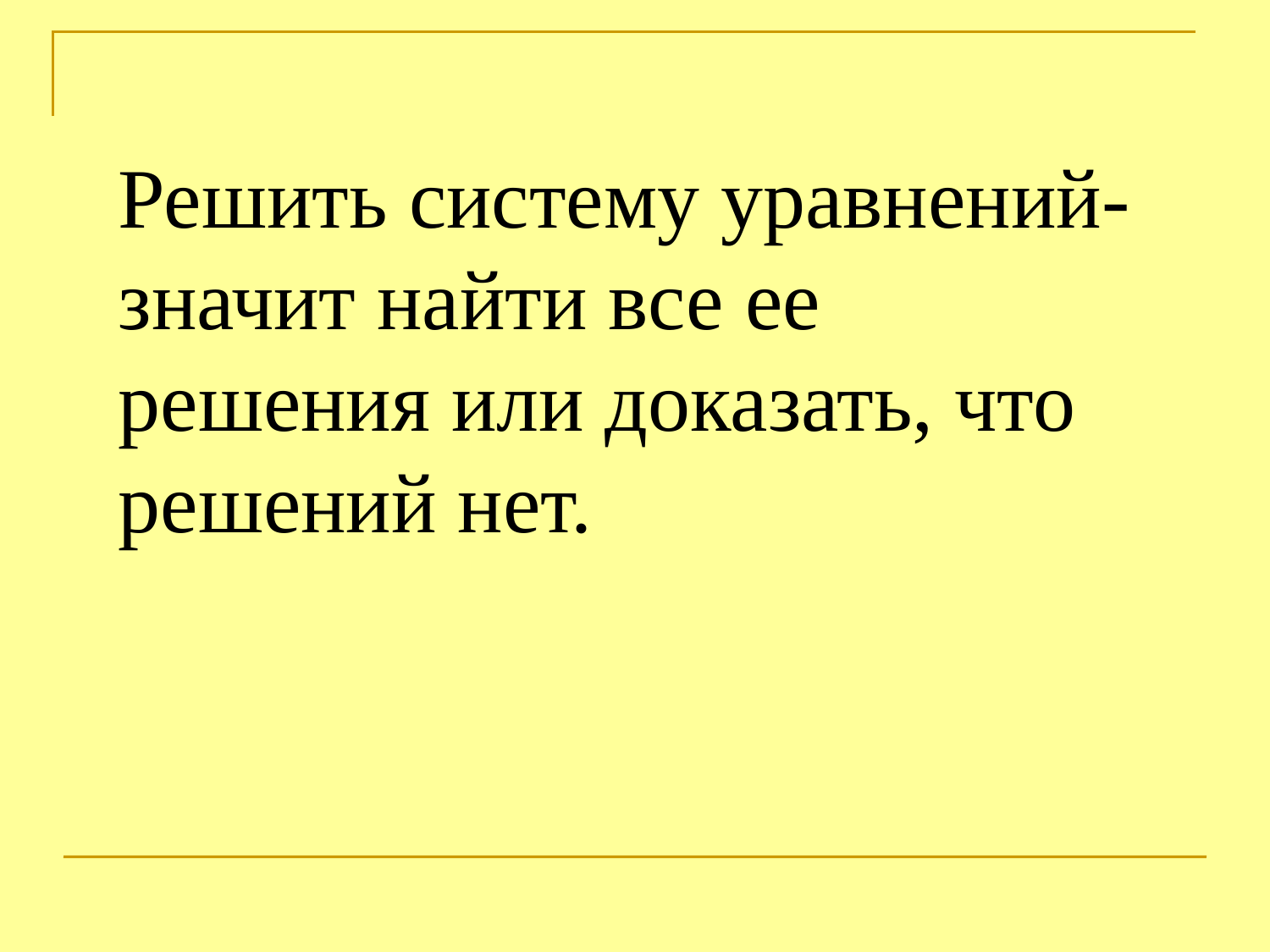

Решить систему уравнений- значит найти все ее решения или доказать, что решений нет.